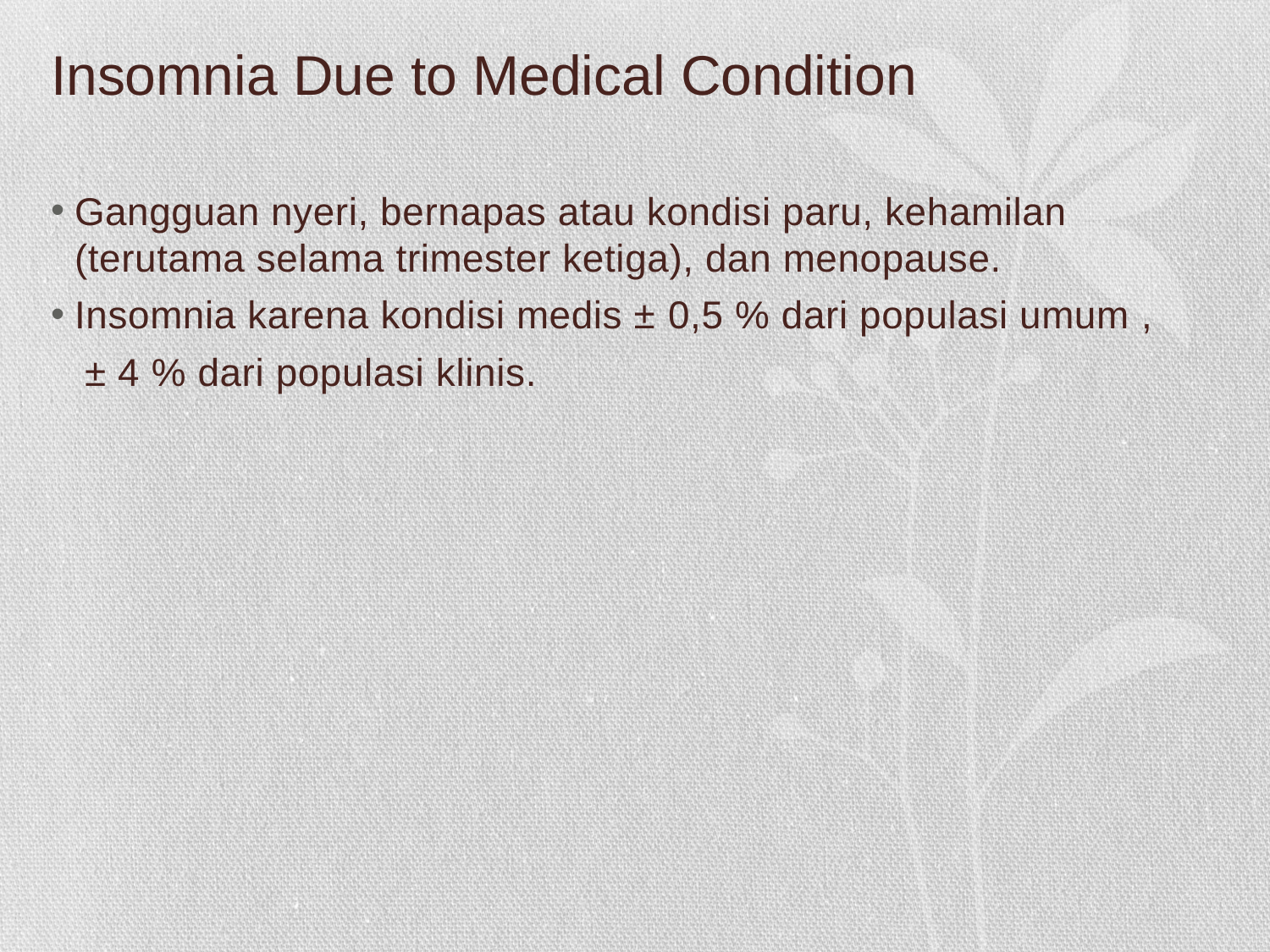

# Insomnia Due to Medical Condition
Gangguan nyeri, bernapas atau kondisi paru, kehamilan (terutama selama trimester ketiga), dan menopause.
Insomnia karena kondisi medis ± 0,5 % dari populasi umum ,
   ± 4 % dari populasi klinis.